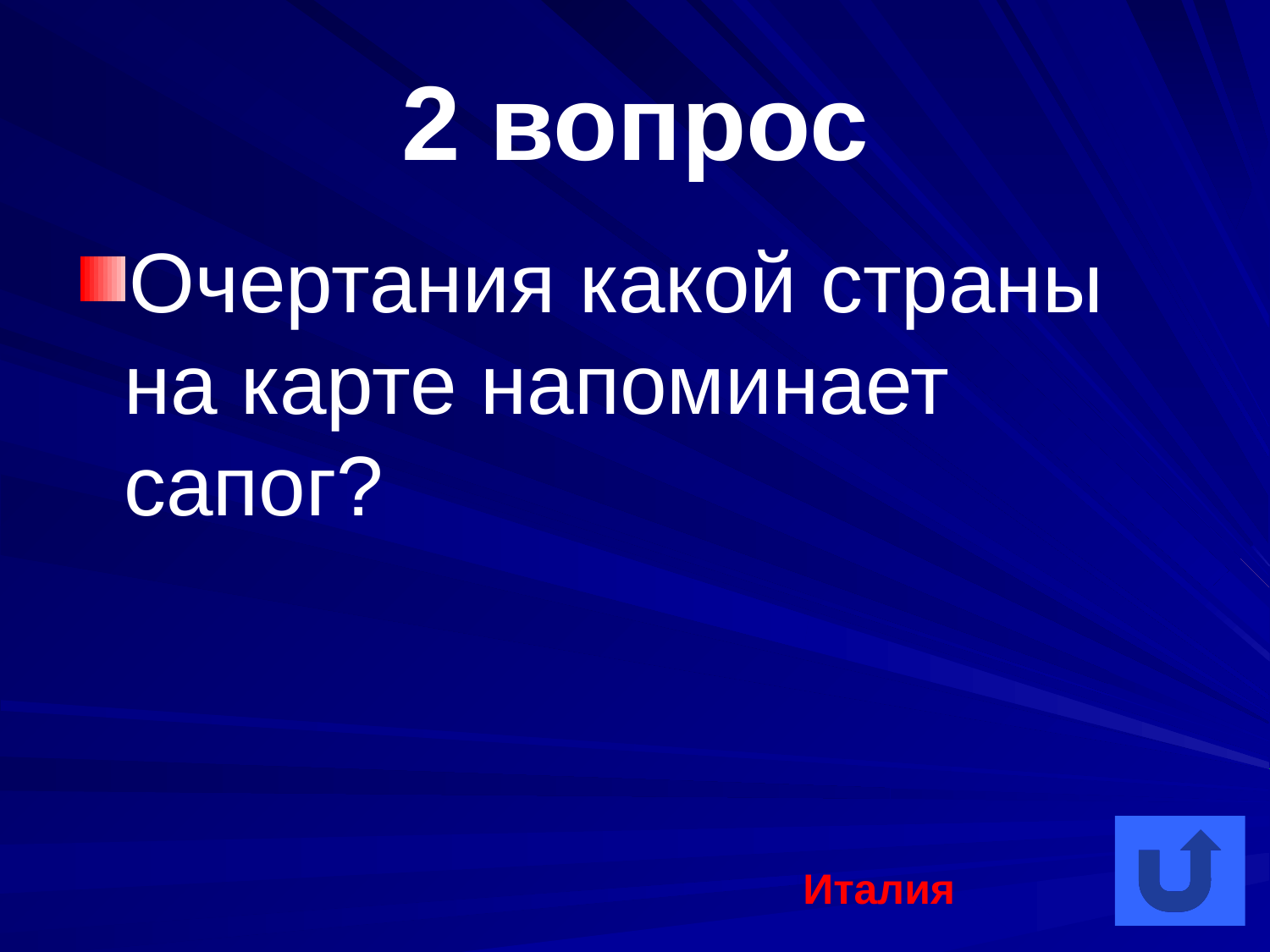

# 2 вопрос
Очертания какой страны на карте напоминает сапог?

Италия